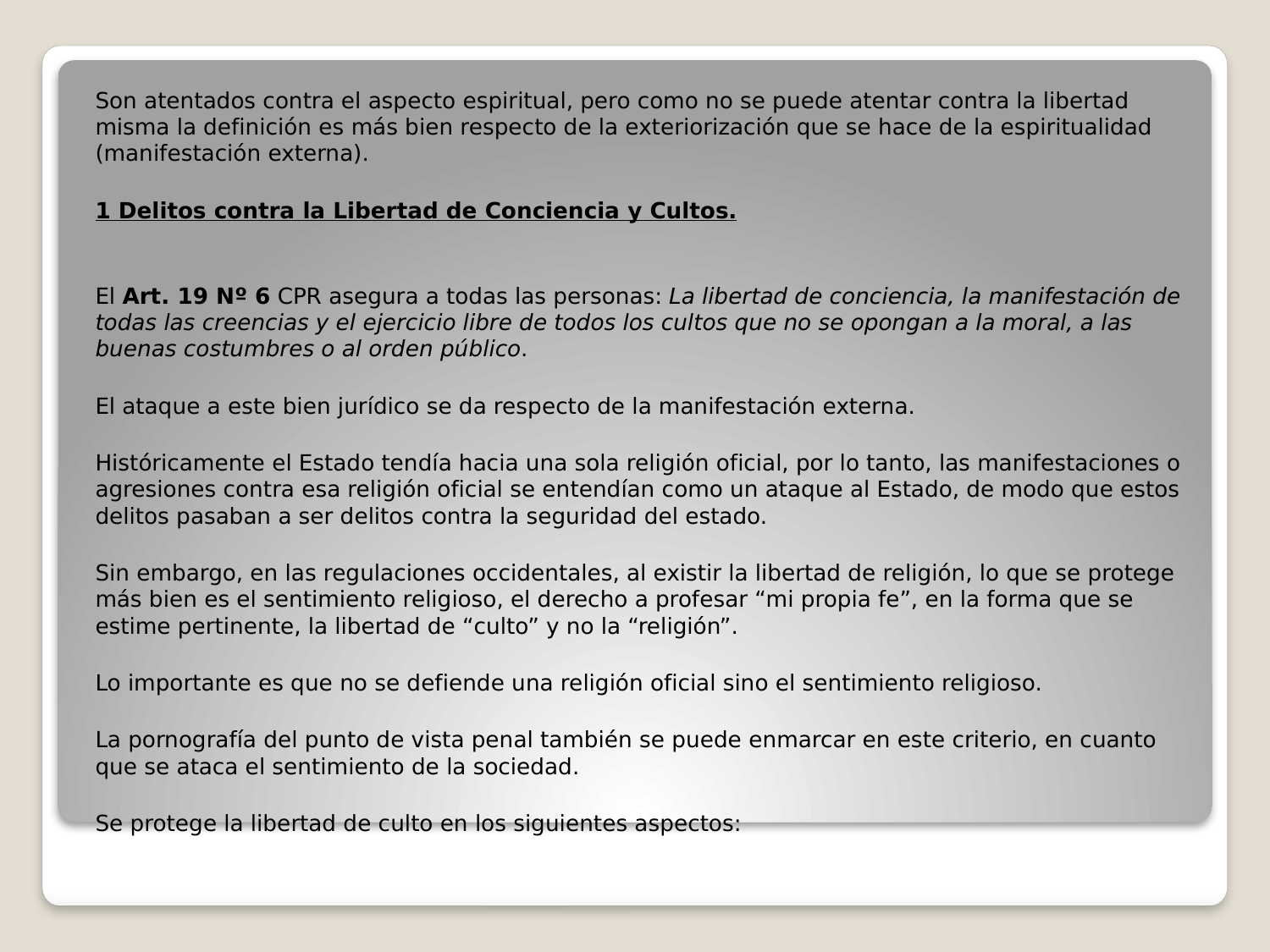

Son atentados contra el aspecto espiritual, pero como no se puede atentar contra la libertad misma la definición es más bien respecto de la exteriorización que se hace de la espiritualidad (manifestación externa).

1 Delitos contra la Libertad de Conciencia y Cultos.

El Art. 19 Nº 6 CPR asegura a todas las personas: La libertad de conciencia, la manifestación de todas las creencias y el ejercicio libre de todos los cultos que no se opongan a la moral, a las buenas costumbres o al orden público.

El ataque a este bien jurídico se da respecto de la manifestación externa.

Históricamente el Estado tendía hacia una sola religión oficial, por lo tanto, las manifestaciones o agresiones contra esa religión oficial se entendían como un ataque al Estado, de modo que estos delitos pasaban a ser delitos contra la seguridad del estado.

Sin embargo, en las regulaciones occidentales, al existir la libertad de religión, lo que se protege más bien es el sentimiento religioso, el derecho a profesar “mi propia fe”, en la forma que se estime pertinente, la libertad de “culto” y no la “religión”.

Lo importante es que no se defiende una religión oficial sino el sentimiento religioso.

La pornografía del punto de vista penal también se puede enmarcar en este criterio, en cuanto que se ataca el sentimiento de la sociedad.

Se protege la libertad de culto en los siguientes aspectos:

#